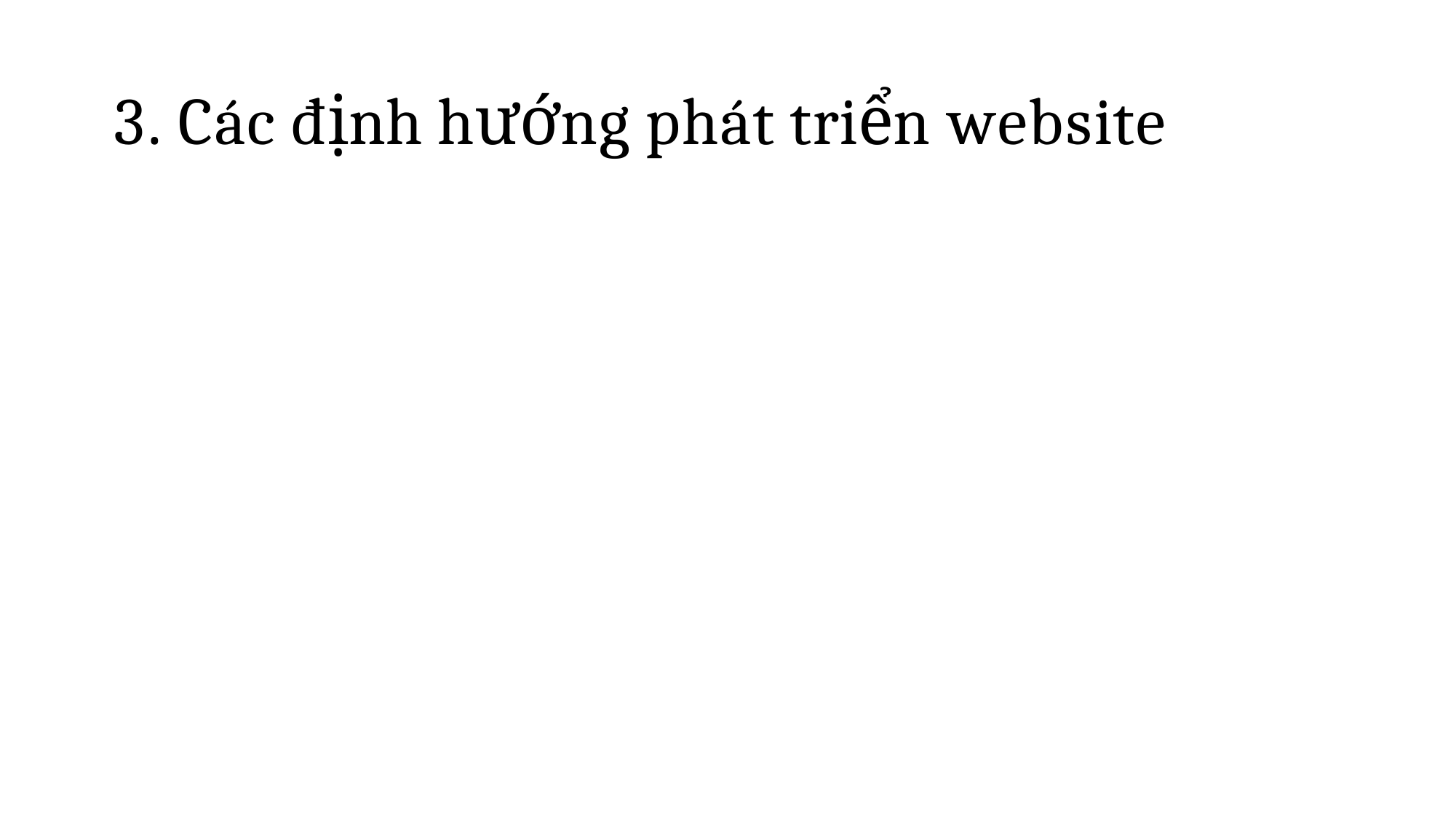

# 3. Các định hướng phát triển website